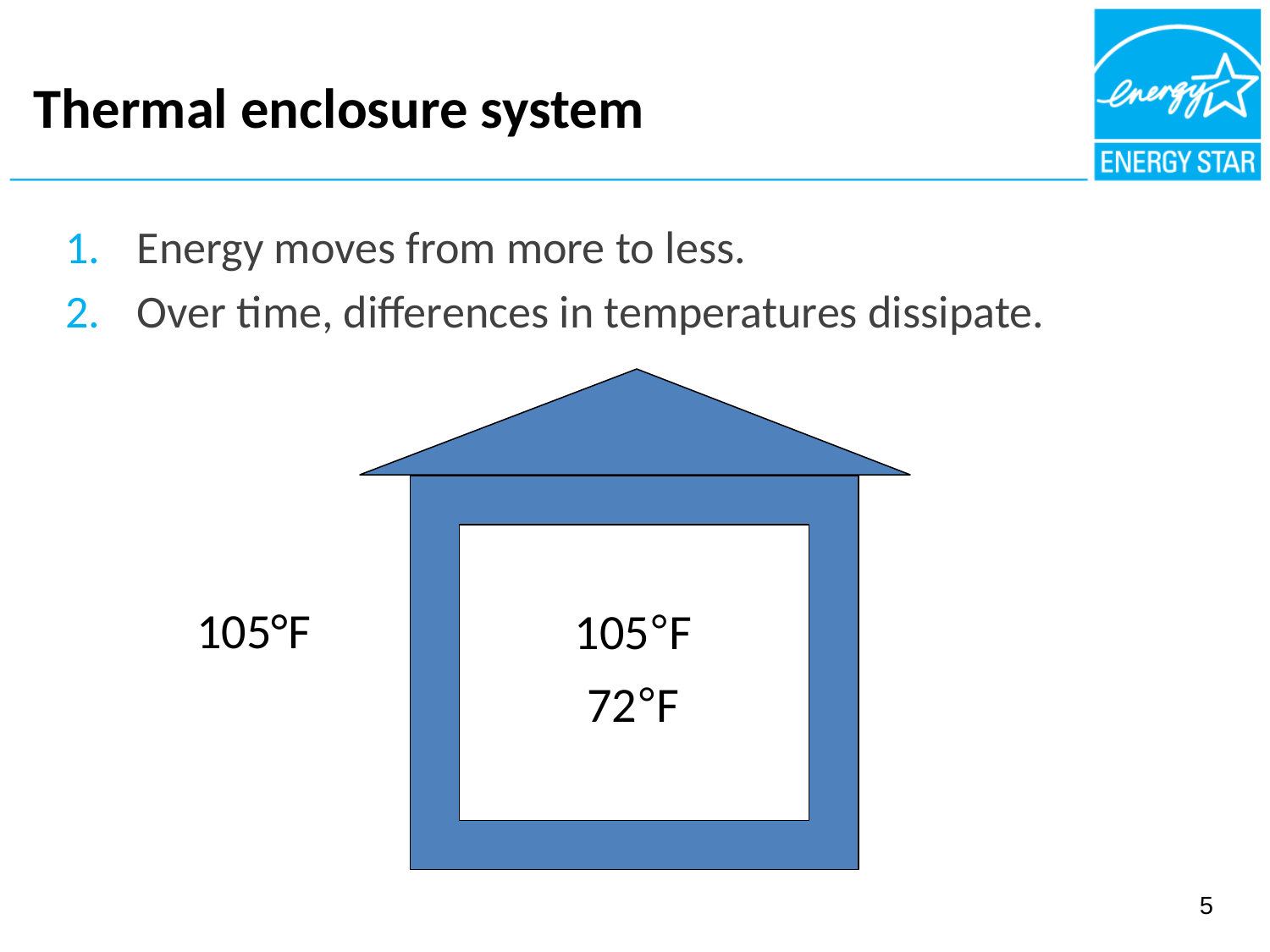

Thermal enclosure system

Energy moves from more to less.
Over time, differences in temperatures dissipate.

105°F
105°F
72°F
5